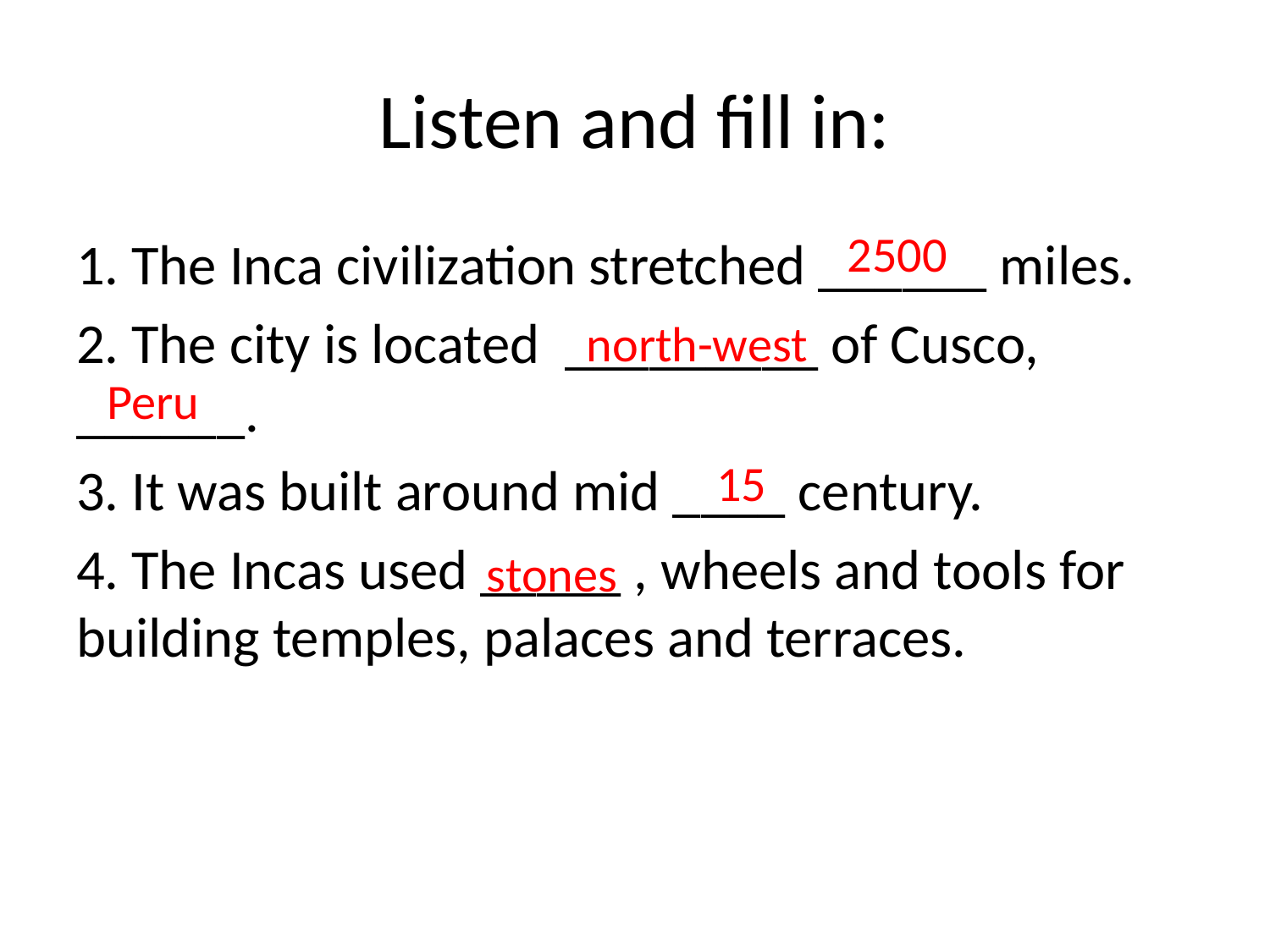

# Listen and fill in:
2500
1. The Inca civilization stretched ______ miles.
2. The city is located  _________ of Cusco, ______.
3. It was built around mid ____ century.
4. The Incas used _____ , wheels and tools for building temples, palaces and terraces.

north-west
Peru
15
stones